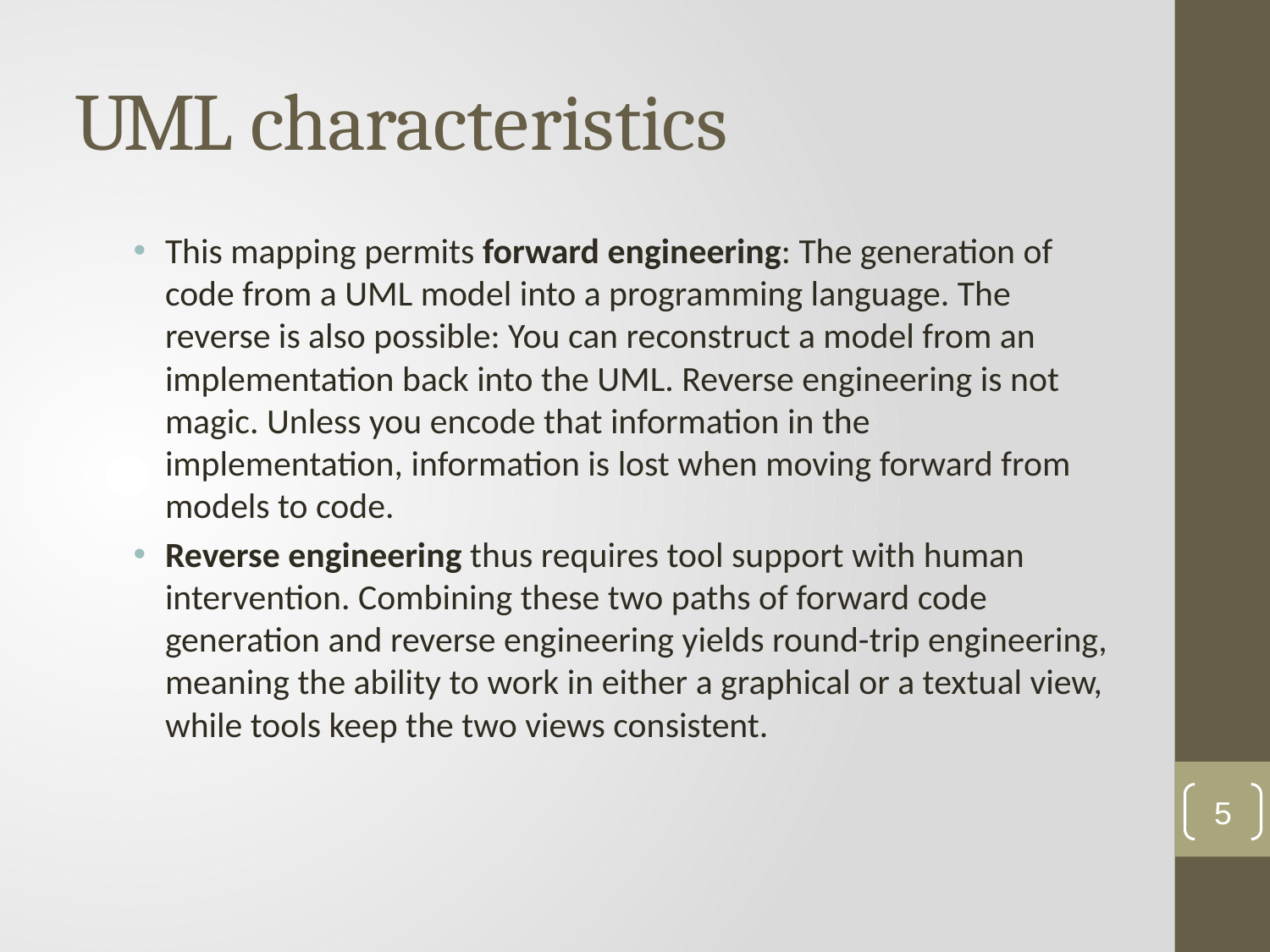

# UML characteristics
This mapping permits forward engineering: The generation of code from a UML model into a programming language. The reverse is also possible: You can reconstruct a model from an implementation back into the UML. Reverse engineering is not magic. Unless you encode that information in the implementation, information is lost when moving forward from models to code.
Reverse engineering thus requires tool support with human intervention. Combining these two paths of forward code generation and reverse engineering yields round-trip engineering, meaning the ability to work in either a graphical or a textual view, while tools keep the two views consistent.

5